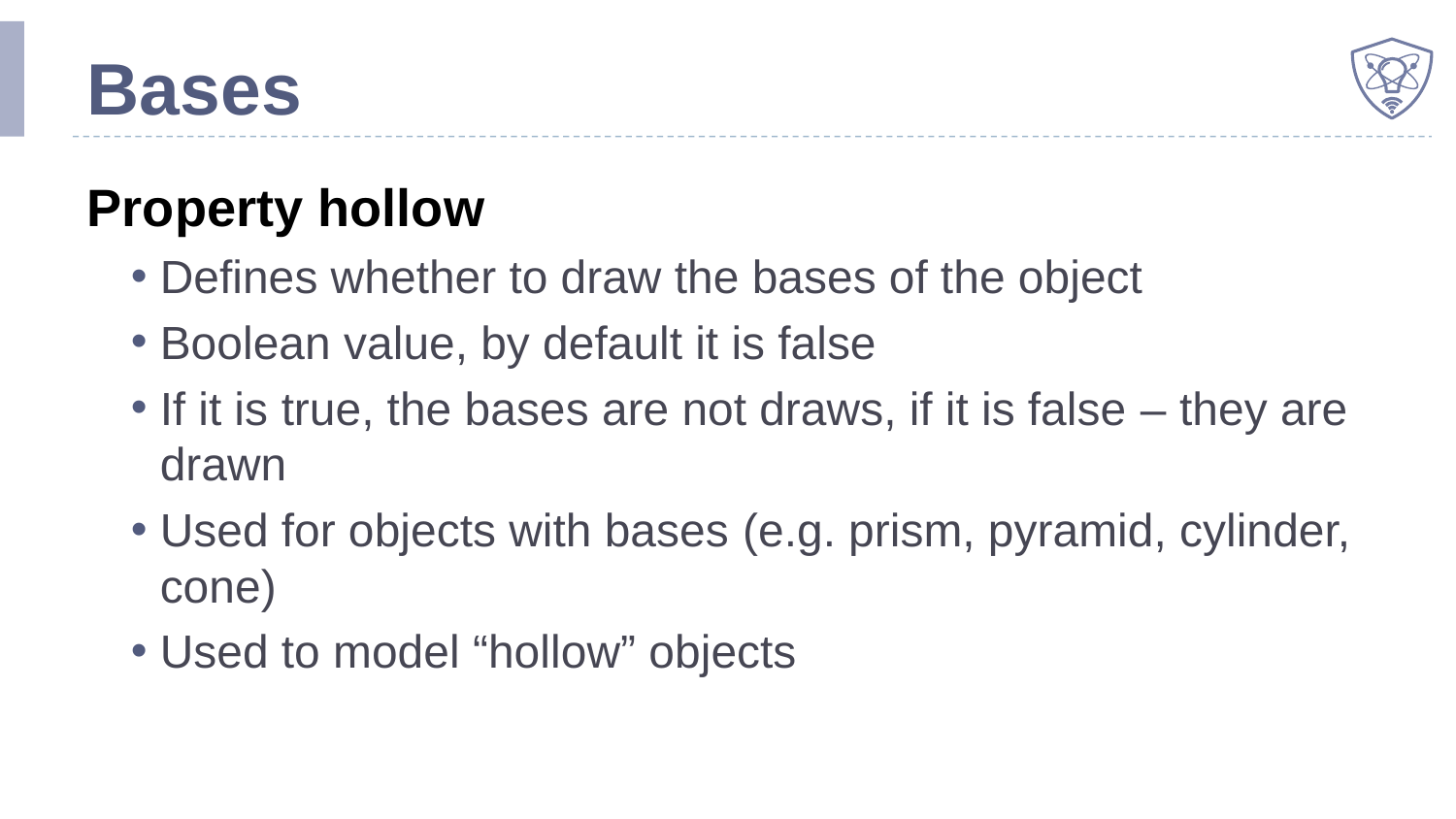

# Bases
Property hollow
Defines whether to draw the bases of the object
Boolean value, by default it is false
If it is true, the bases are not draws, if it is false – they are drawn
Used for objects with bases (e.g. prism, pyramid, cylinder, cone)
Used to model “hollow” objects